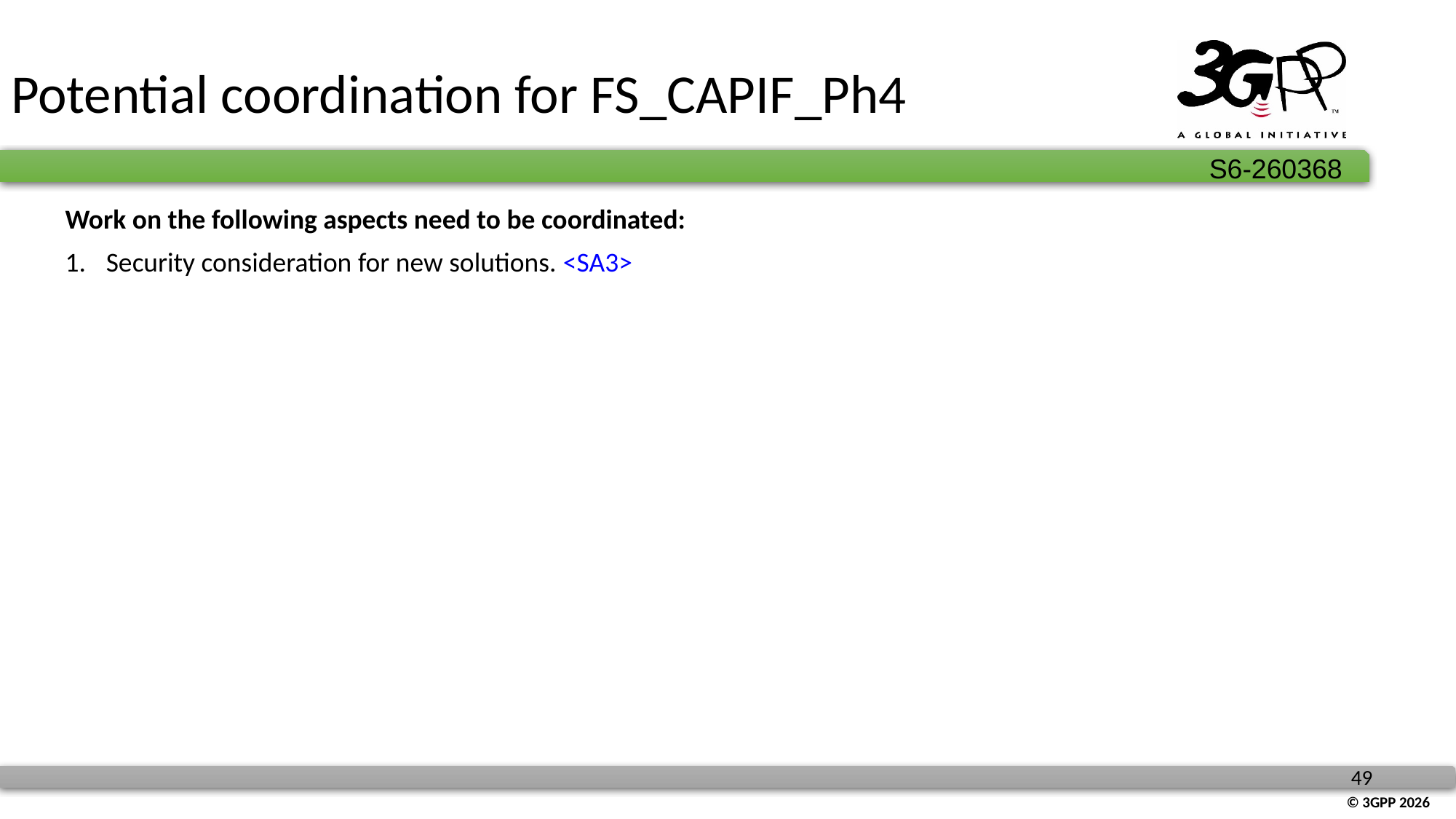

# Potential coordination for FS_CAPIF_Ph4
Work on the following aspects need to be coordinated:
Security consideration for new solutions. <SA3>